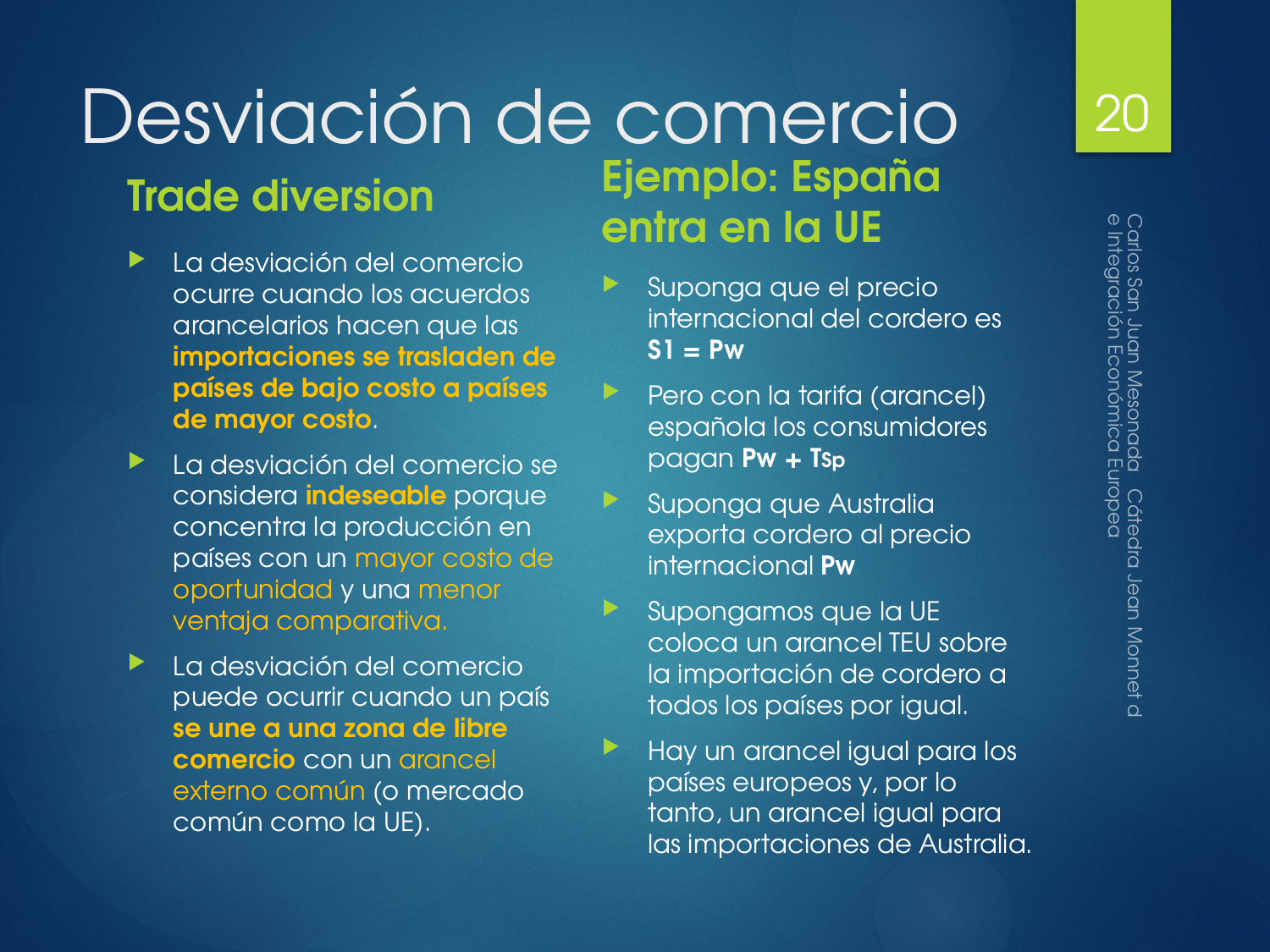

20
# Desviación de comercio
Trade diversion
Ejemplo: España entra en la UE
La desviación del comercio ocurre cuando los acuerdos arancelarios hacen que las importaciones se trasladen de países de bajo costo a países de mayor costo.
La desviación del comercio se considera indeseable porque concentra la producción en países con un mayor costo de oportunidad y una menor ventaja comparativa.
La desviación del comercio puede ocurrir cuando un país se une a una zona de libre comercio con un arancel externo común (o mercado común como la UE).
Suponga que el precio internacional del cordero es S1 = Pw
Pero con la tarifa (arancel) española los consumidores pagan Pw + TSp
Suponga que Australia exporta cordero al precio internacional Pw
Supongamos que la UE coloca un arancel TEU sobre la importación de cordero a todos los países por igual.
Hay un arancel igual para los países europeos y, por lo tanto, un arancel igual para las importaciones de Australia.
Carlos San Juan Mesonada   Cátedra Jean Monnet de Integración Económica Europea